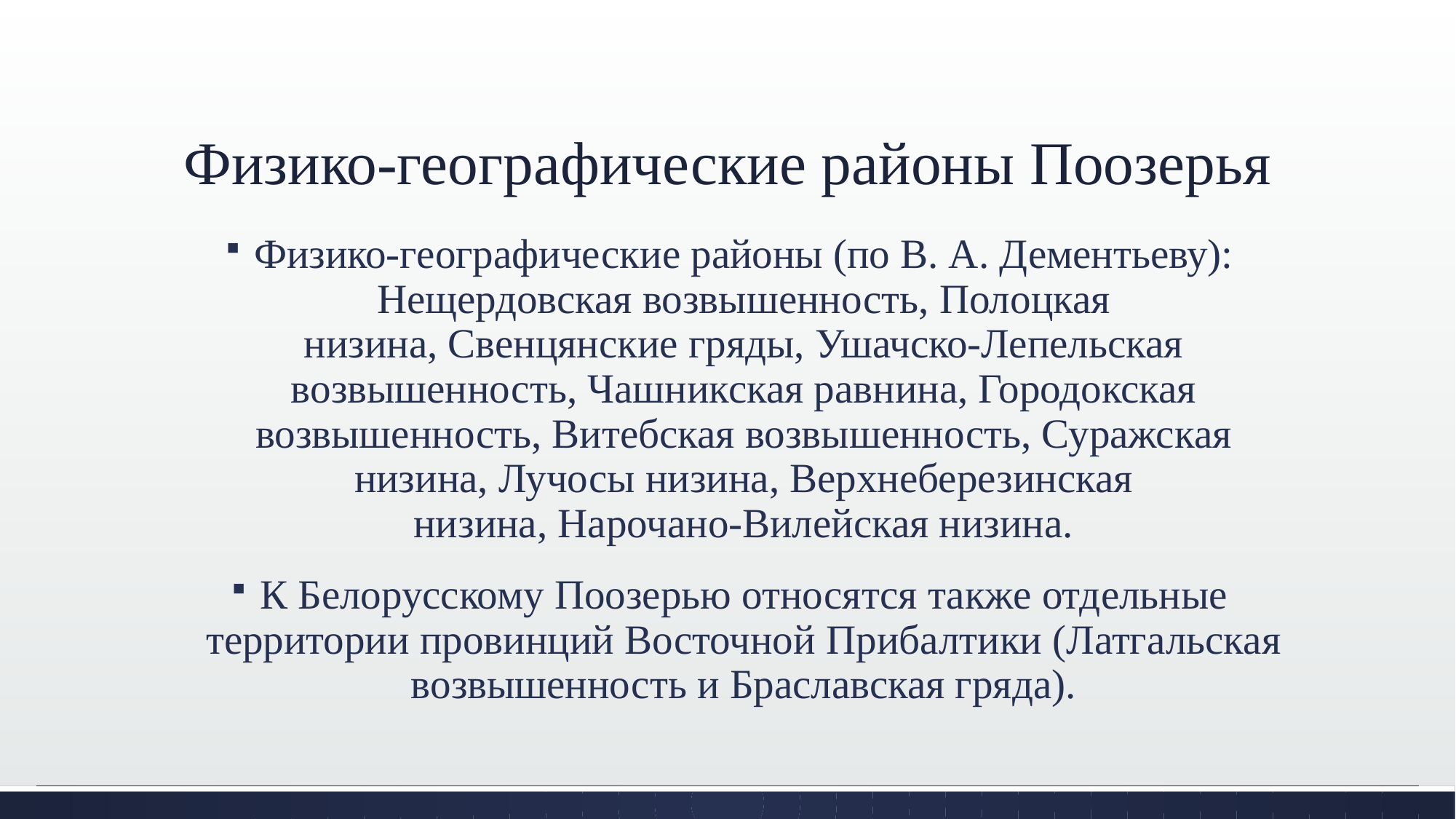

# Физико-географические районы Поозерья
Физико-географические районы (по В. А. Дементьеву): Нещердовская возвышенность, Полоцкая низина, Свенцянские гряды, Ушачско-Лепельская возвышенность, Чашникская равнина, Городокская возвышенность, Витебская возвышенность, Суражская низина, Лучосы низина, Верхнеберезинская низина, Нарочано-Вилейская низина.
К Белорусскому Поозерью относятся также отдельные территории провинций Восточной Прибалтики (Латгальская возвышенность и Браславская гряда).